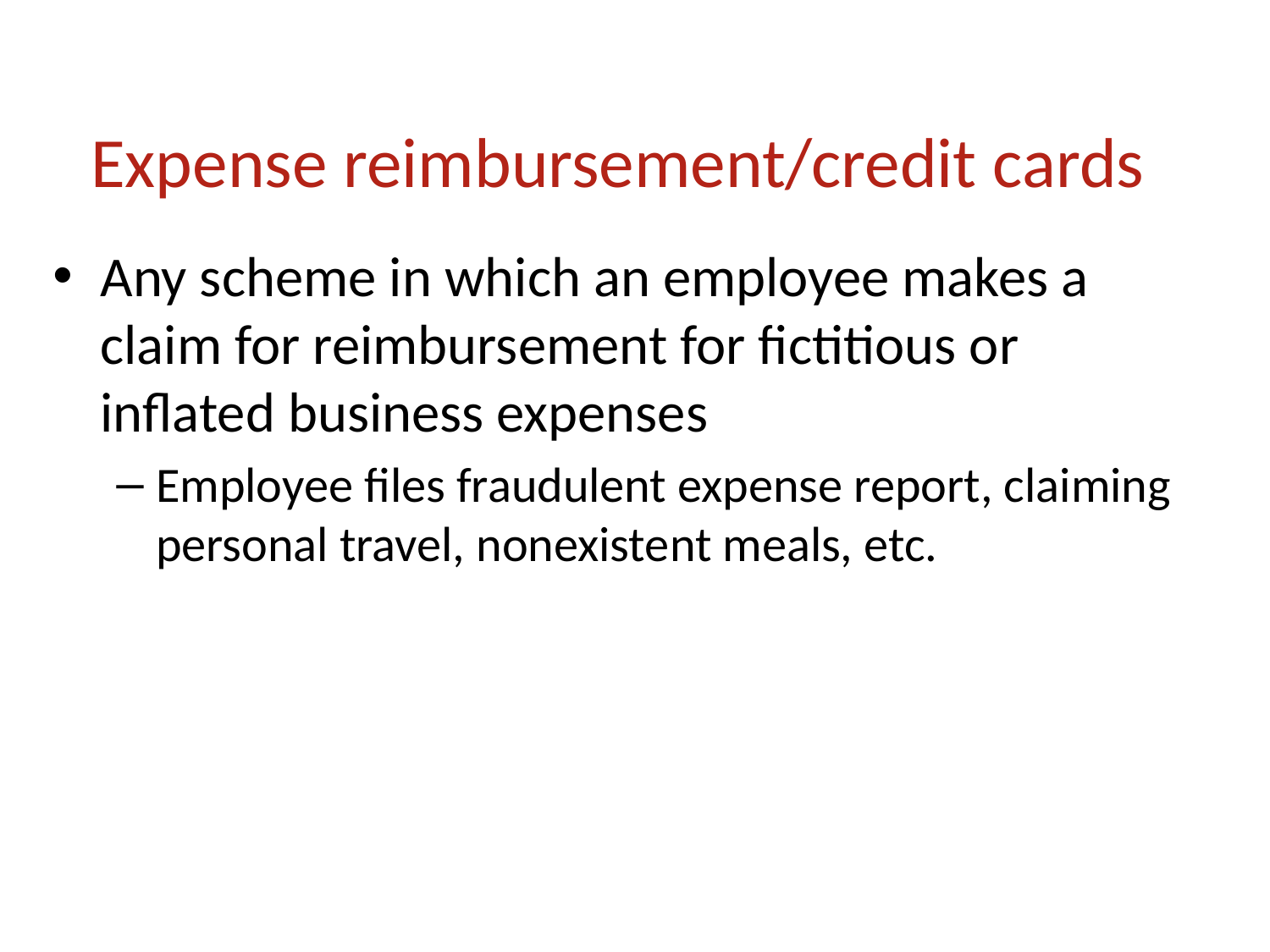

# Expense reimbursement/credit cards
Any scheme in which an employee makes a claim for reimbursement for fictitious or inflated business expenses
Employee files fraudulent expense report, claiming personal travel, nonexistent meals, etc.